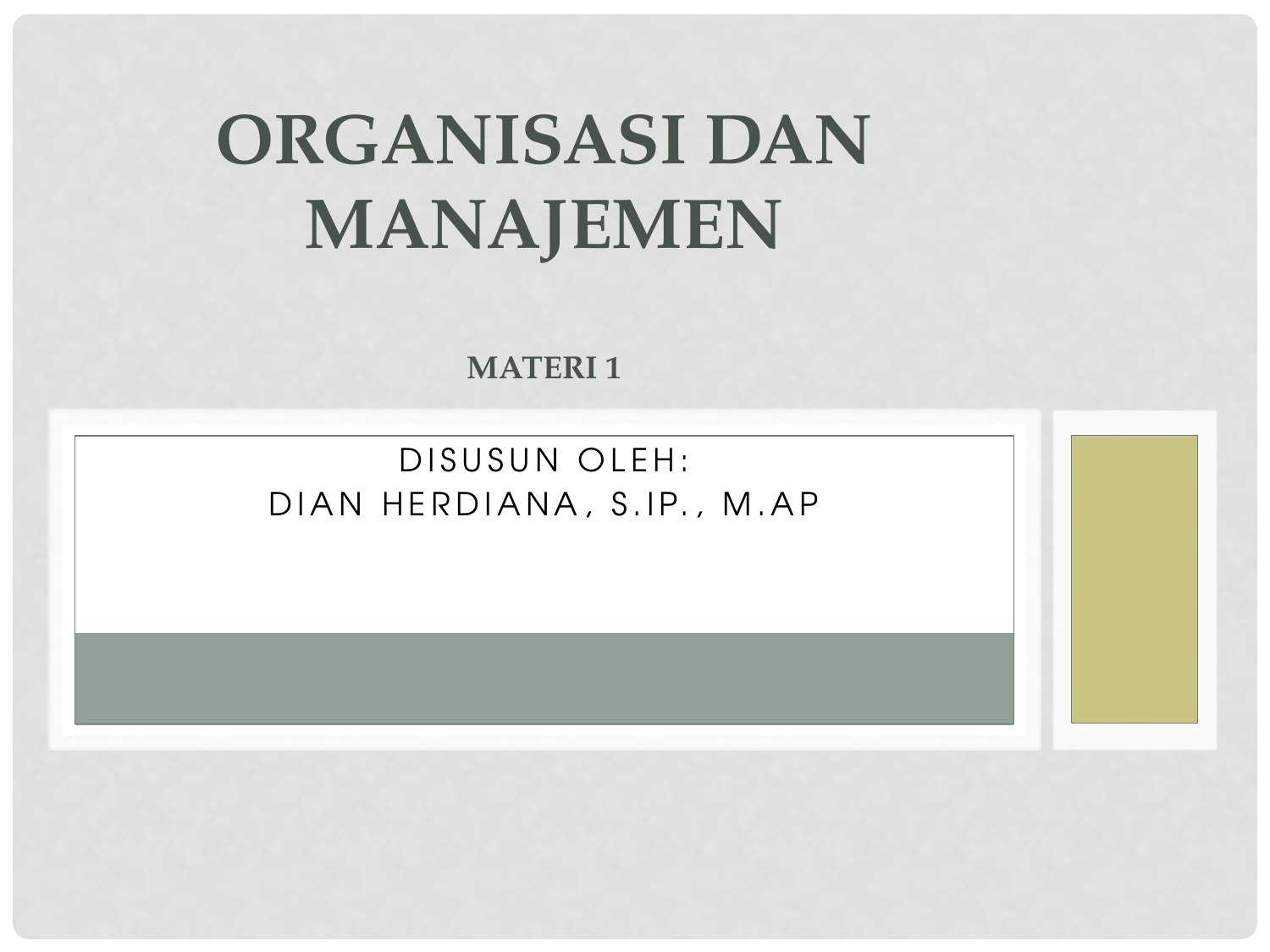

# ORGANISASI DAN MANAJEMEN Materi 1
Disusun OleH:
Dian herdiana, s.ip., m.ap